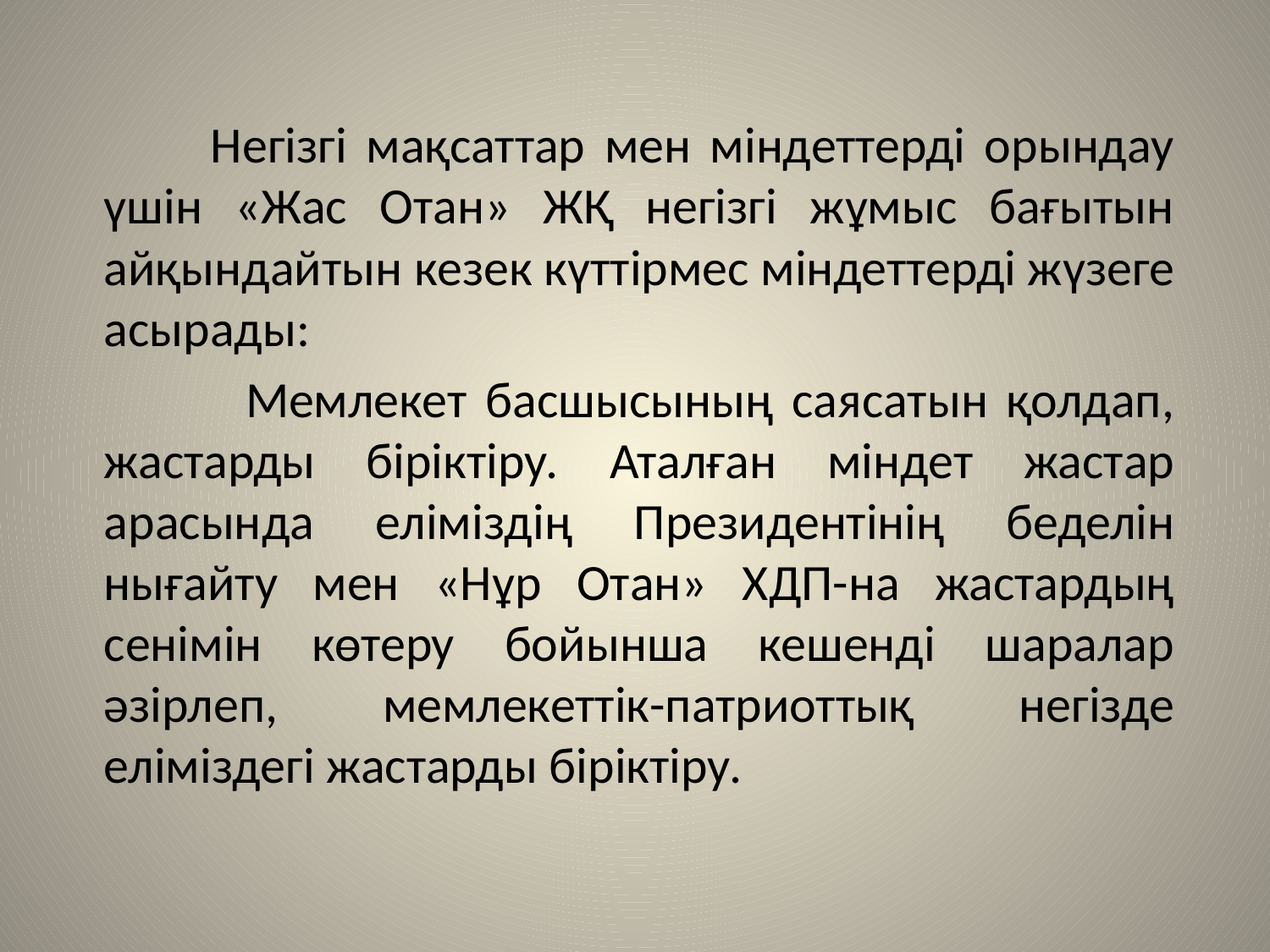

Негізгі мақсаттар мен міндеттерді орындау үшін «Жас Отан» ЖҚ негізгі жұмыс бағытын айқындайтын кезек күттірмес міндеттерді жүзеге асырады:
          Мемлекет басшысының саясатын қолдап, жастарды біріктіру. Аталған міндет жастар арасында еліміздің Президентінің беделін нығайту мен «Нұр Отан» ХДП-на жастардың сенімін көтеру бойынша кешенді шаралар әзірлеп, мемлекеттік-патриоттық негізде еліміздегі жастарды біріктіру.